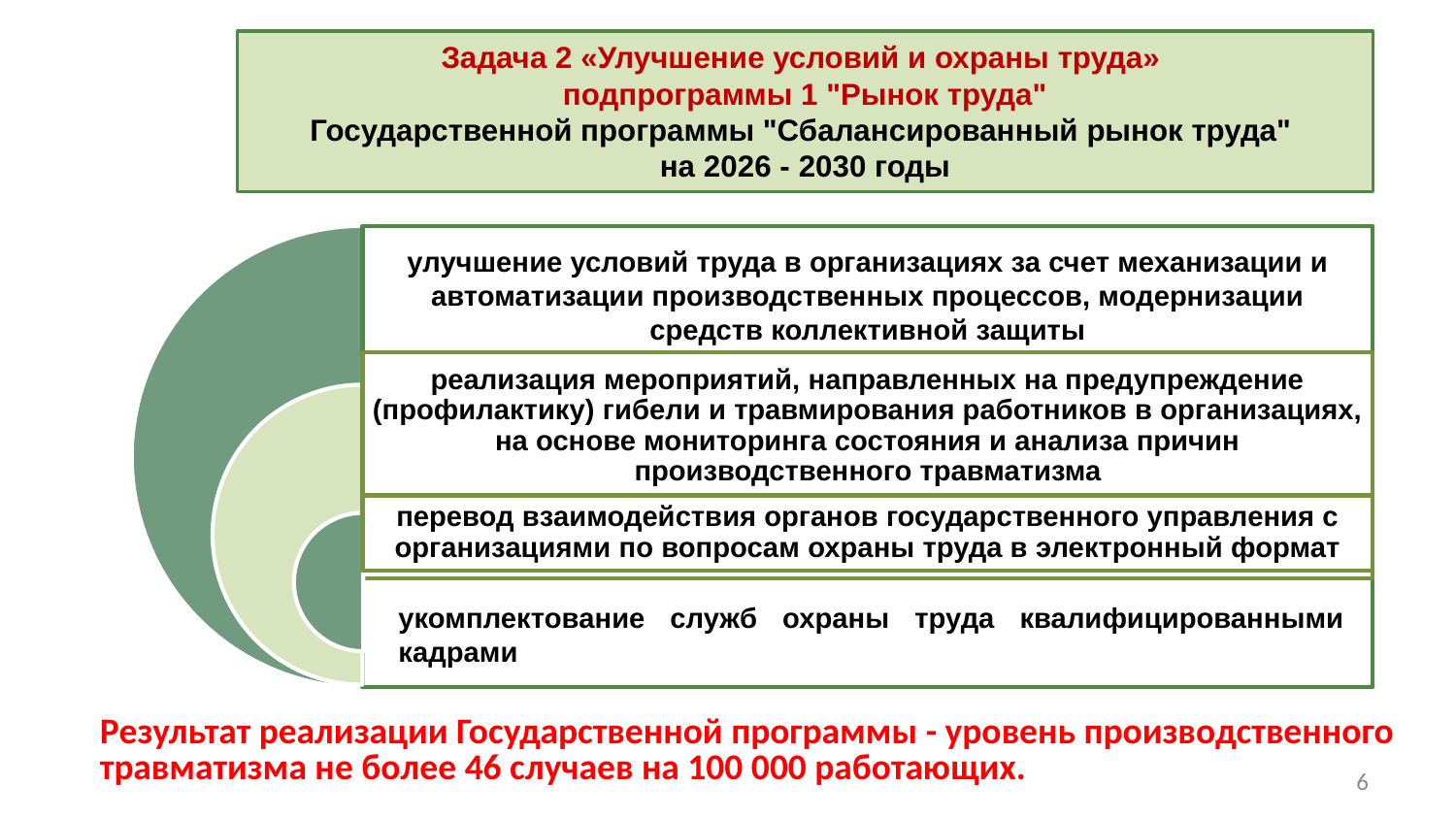

Задача 2 «Улучшение условий и охраны труда»
подпрограммы 1 "Рынок труда"
Государственной программы "Сбалансированный рынок труда"
на 2026 - 2030 годы

улучшение условий труда в организациях за счет механизации и автоматизации производственных процессов, модернизации средств коллективной защиты

реализация мероприятий, направленных на предупреждение (профилактику) гибели и травмирования работников в организациях, на основе мониторинга состояния и анализа причин производственного травматизма
перевод взаимодействия органов государственного управления с организациями по вопросам охраны труда в электронный формат
укомплектование служб охраны труда квалифицированными кадрами
Результат реализации Государственной программы - уровень производственного травматизма не более 46 случаев на 100 000 работающих.
6